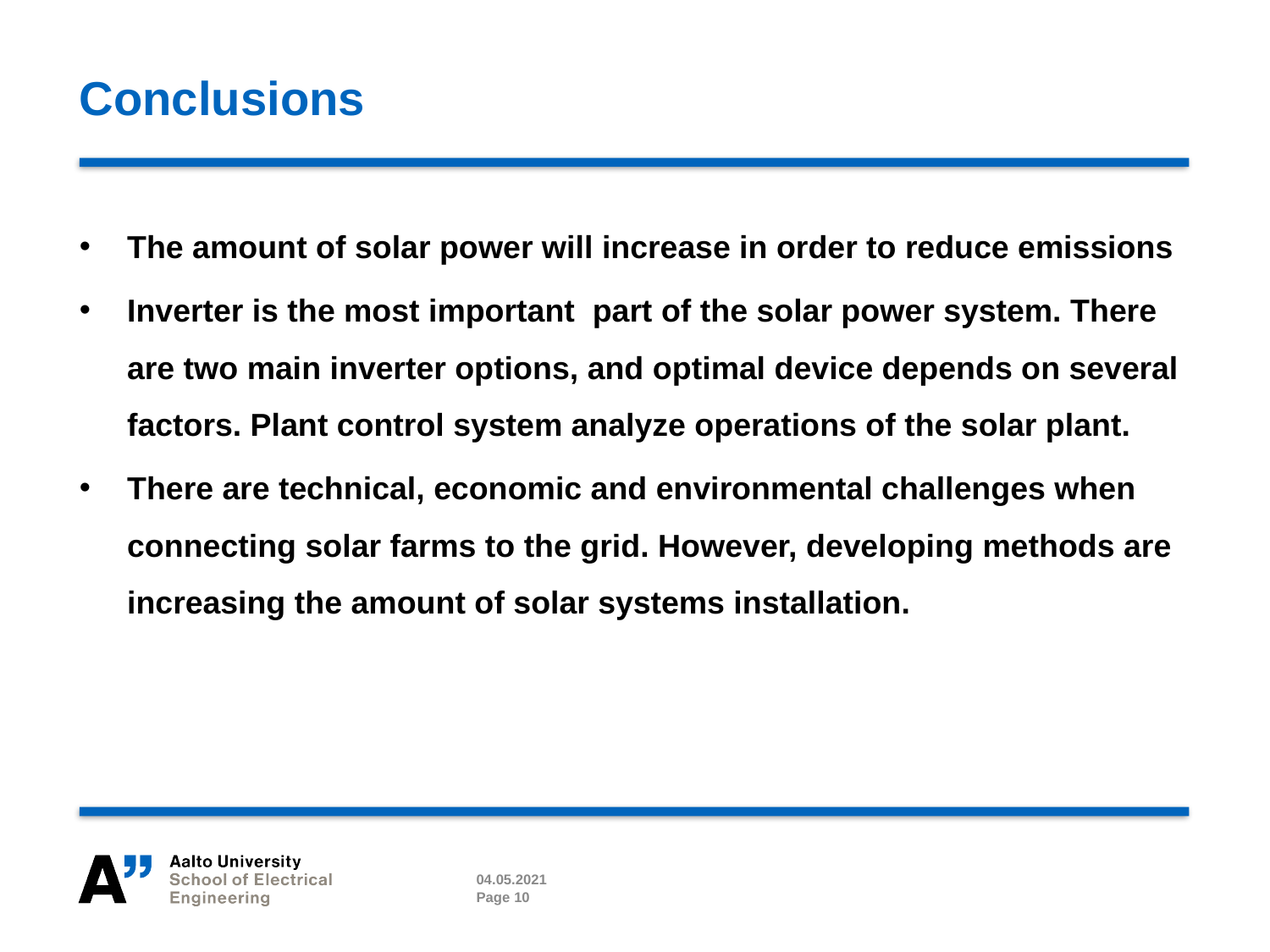

# Conclusions
The amount of solar power will increase in order to reduce emissions
Inverter is the most important  part of the solar power system. There are two main inverter options, and optimal device depends on several factors. Plant control system analyze operations of the solar plant.
There are technical, economic and environmental challenges when connecting solar farms to the grid. However, developing methods are increasing the amount of solar systems installation.

04.05.2021

Page 10